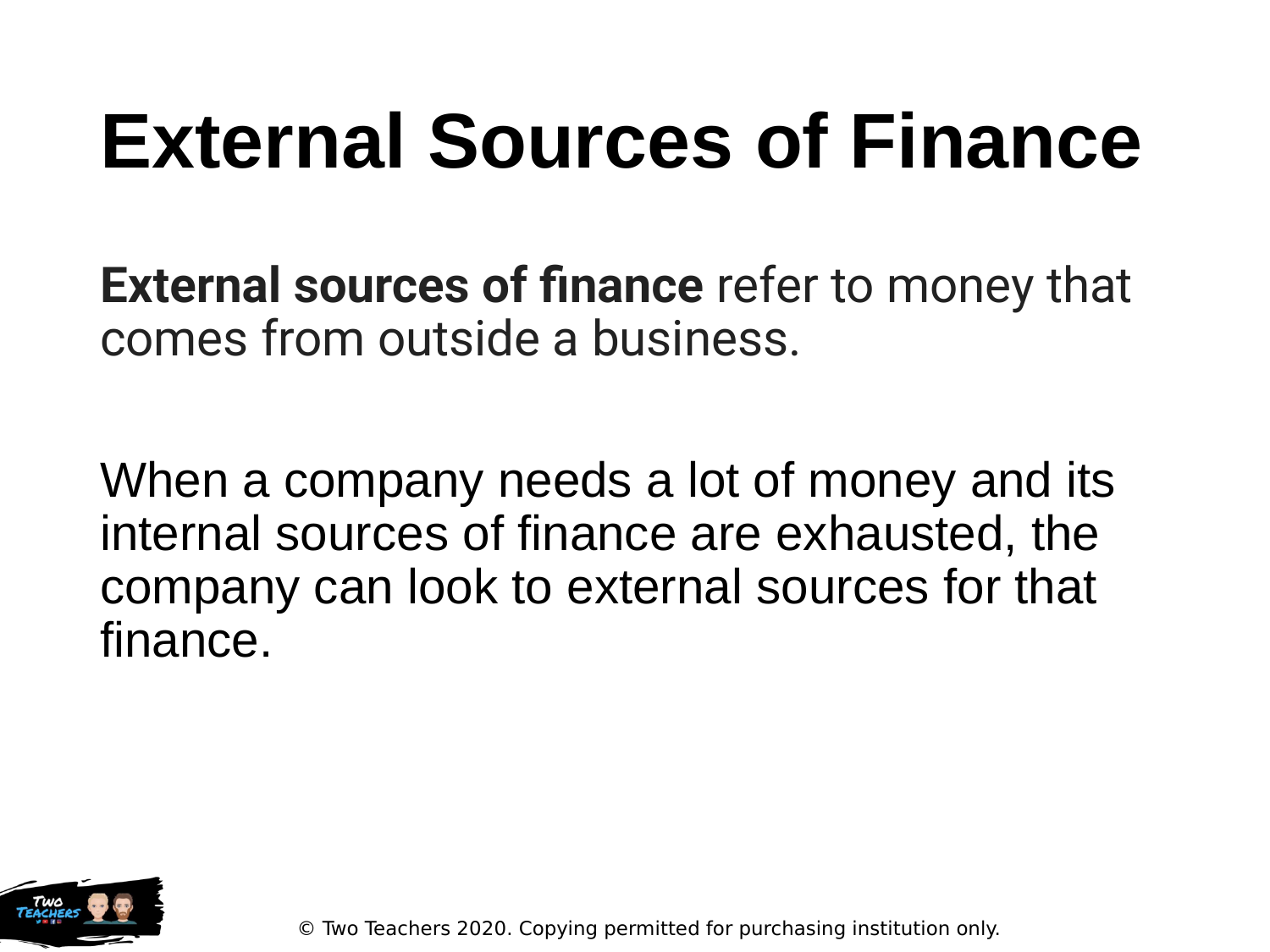

# External Sources of Finance
External sources of finance refer to money that comes from outside a business.

When a company needs a lot of money and its internal sources of finance are exhausted, the company can look to external sources for that finance.